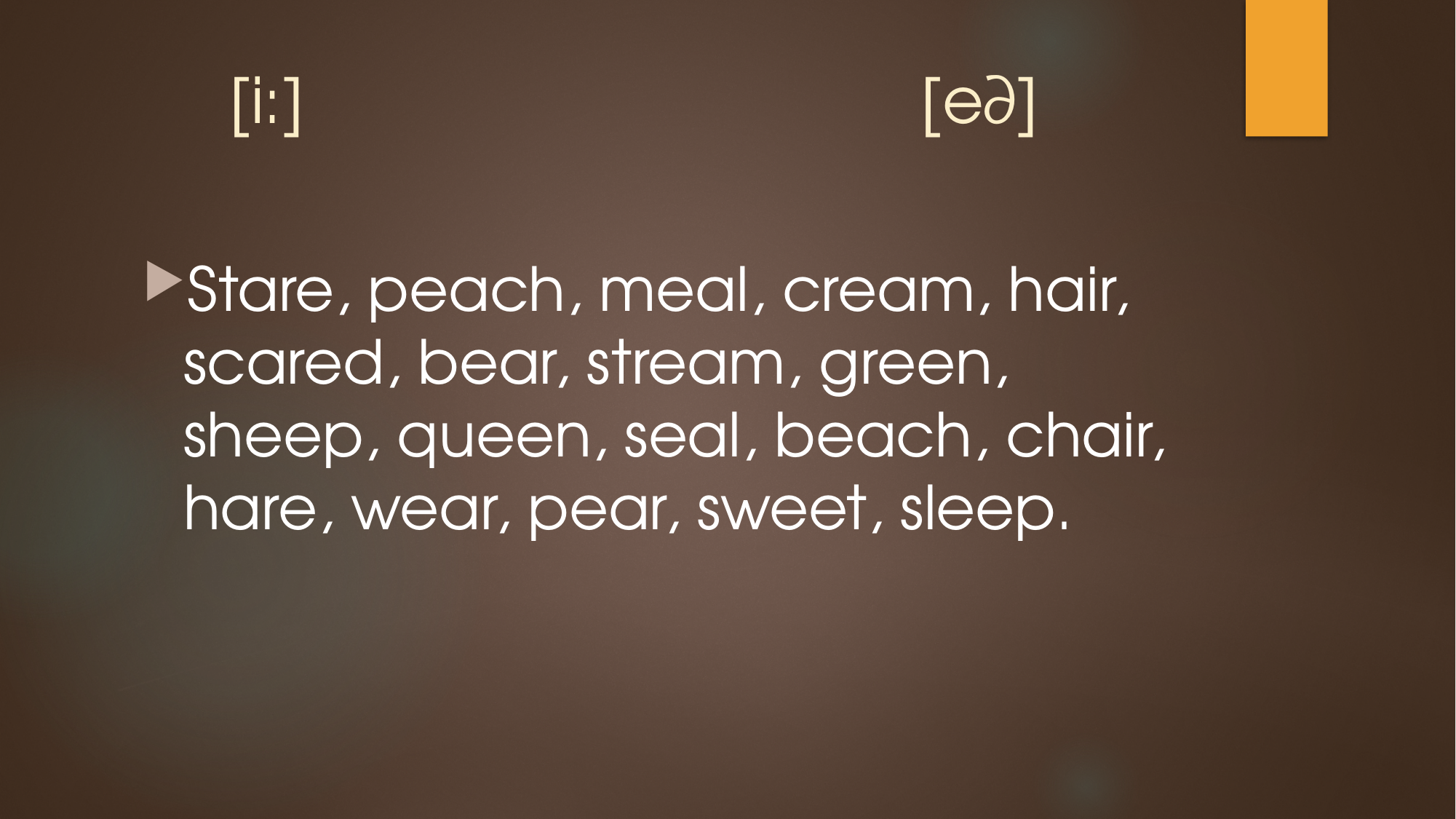

# [i:]                                   [e∂]
Stare, peach, meal, cream, hair, scared, bear, stream, green, sheep, queen, seal, beach, chair, hare, wear, pear, sweet, sleep.